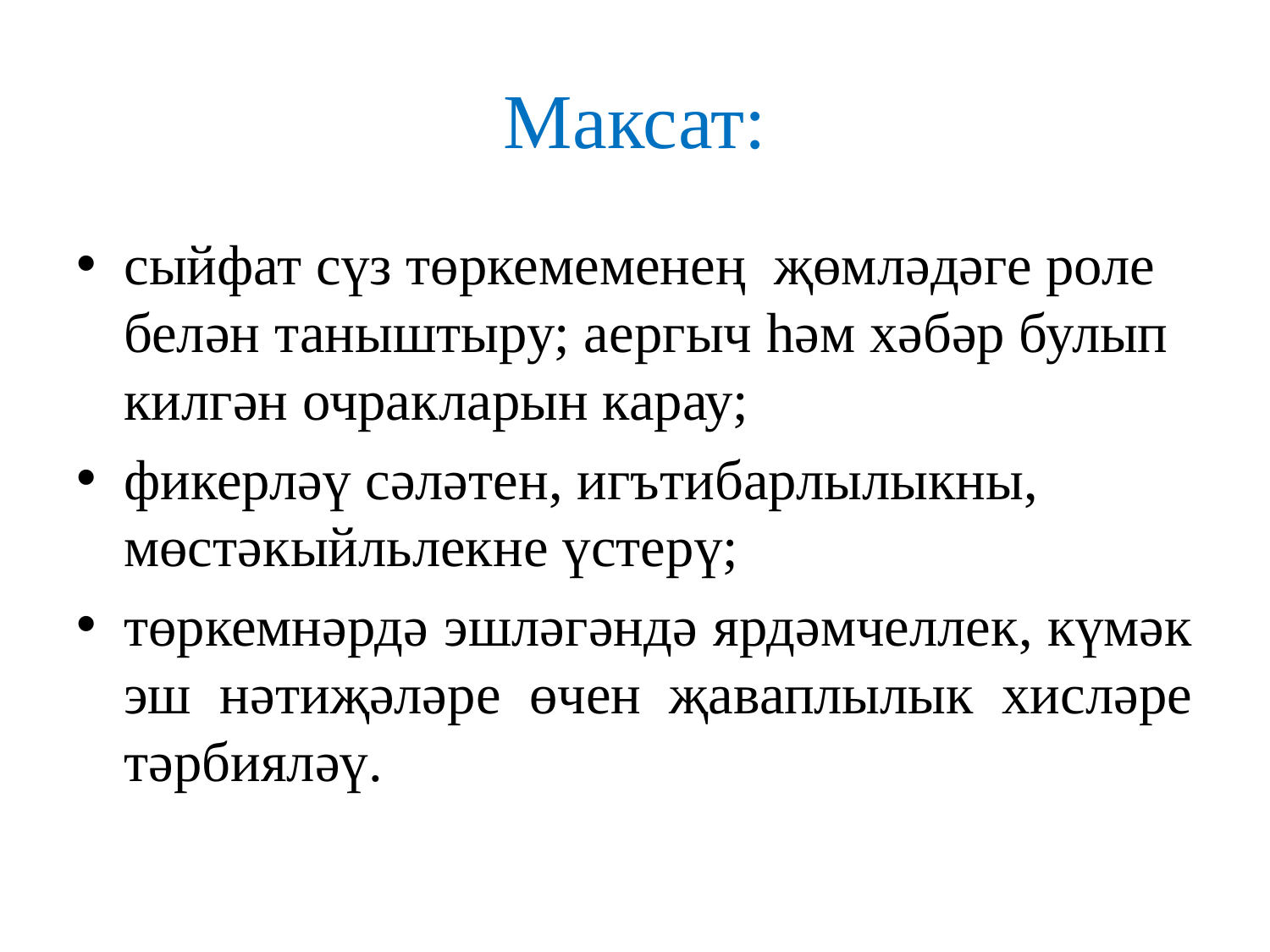

# Максат:
сыйфат сүз төркемеменең  җөмләдәге роле  белән таныштыру; аергыч һәм хәбәр булып килгән очракларын карау;
фикерләү сәләтен, игътибарлылыкны, мөстәкыйльлекне үстерү;
төркемнәрдә эшләгәндә ярдәмчеллек, күмәк эш нәтиҗәләре өчен җаваплылык хисләре тәрбияләү.